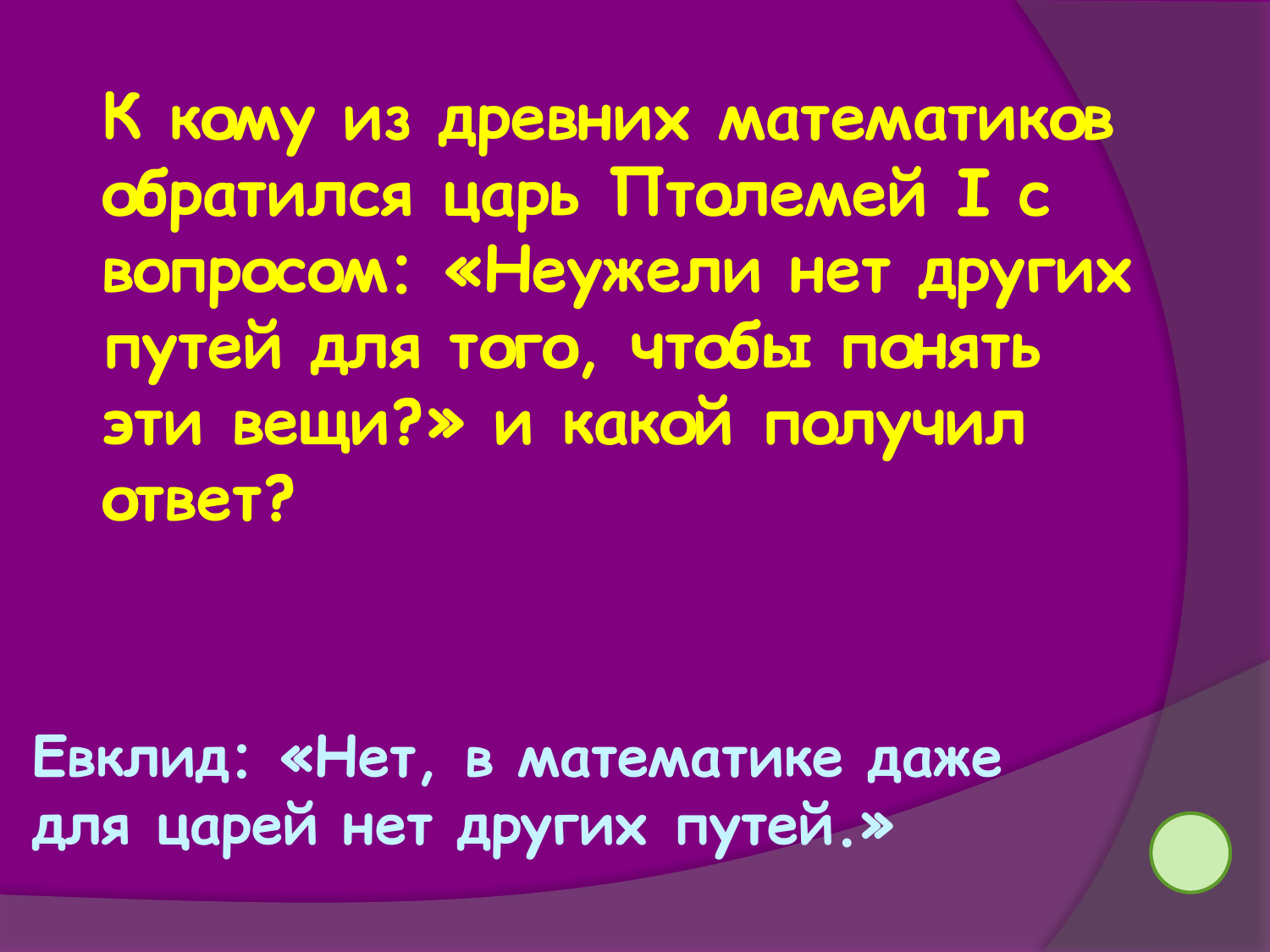

К кому из древних математиков  обратился царь Птолемей I с вопросом: «Неужели нет других путей для того, чтобы понять эти вещи?» и какой получил ответ?
Евклид: «Нет, в математике даже для царей нет других путей.»